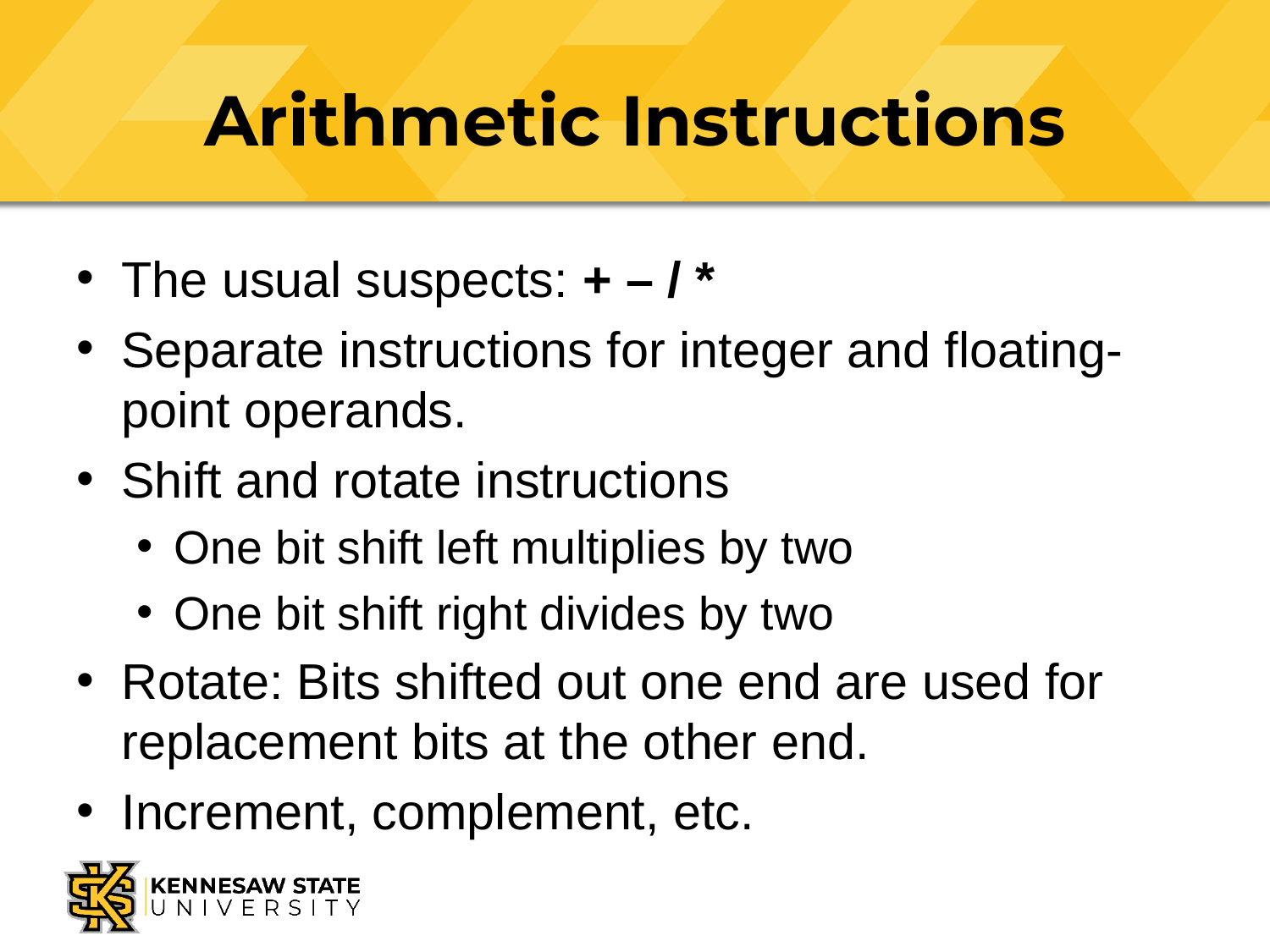

# Arithmetic Instructions
The usual suspects: + – / *
Separate instructions for integer and floating-point operands.
Shift and rotate instructions
One bit shift left multiplies by two
One bit shift right divides by two
Rotate: Bits shifted out one end are used for replacement bits at the other end.
Increment, complement, etc.